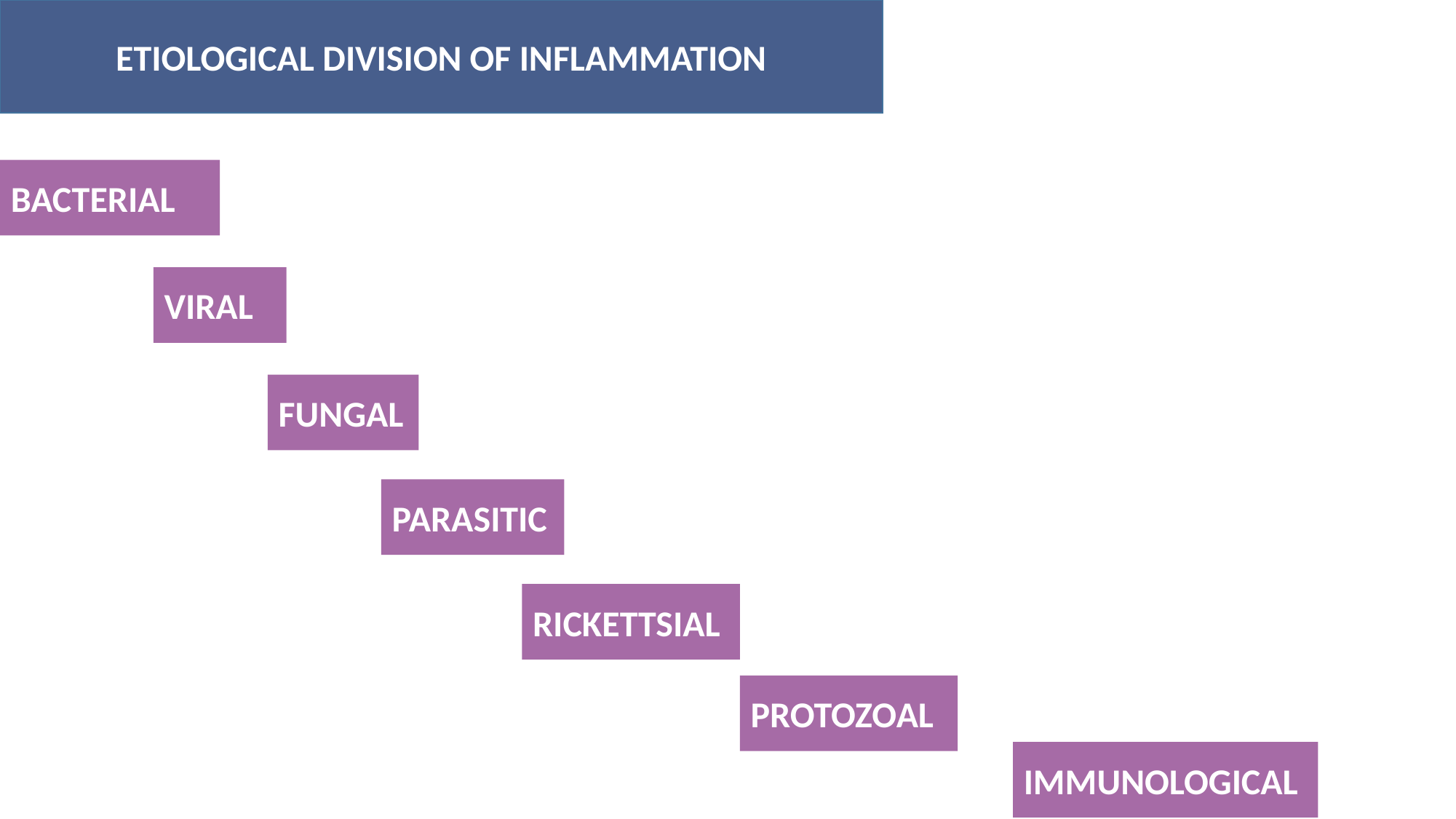

ETIOLOGICAL DIVISION OF INFLAMMATION
BACTERIAL
VIRAL
FUNGAL
PARASITIC
RICKETTSIAL
PROTOZOAL
IMMUNOLOGICAL